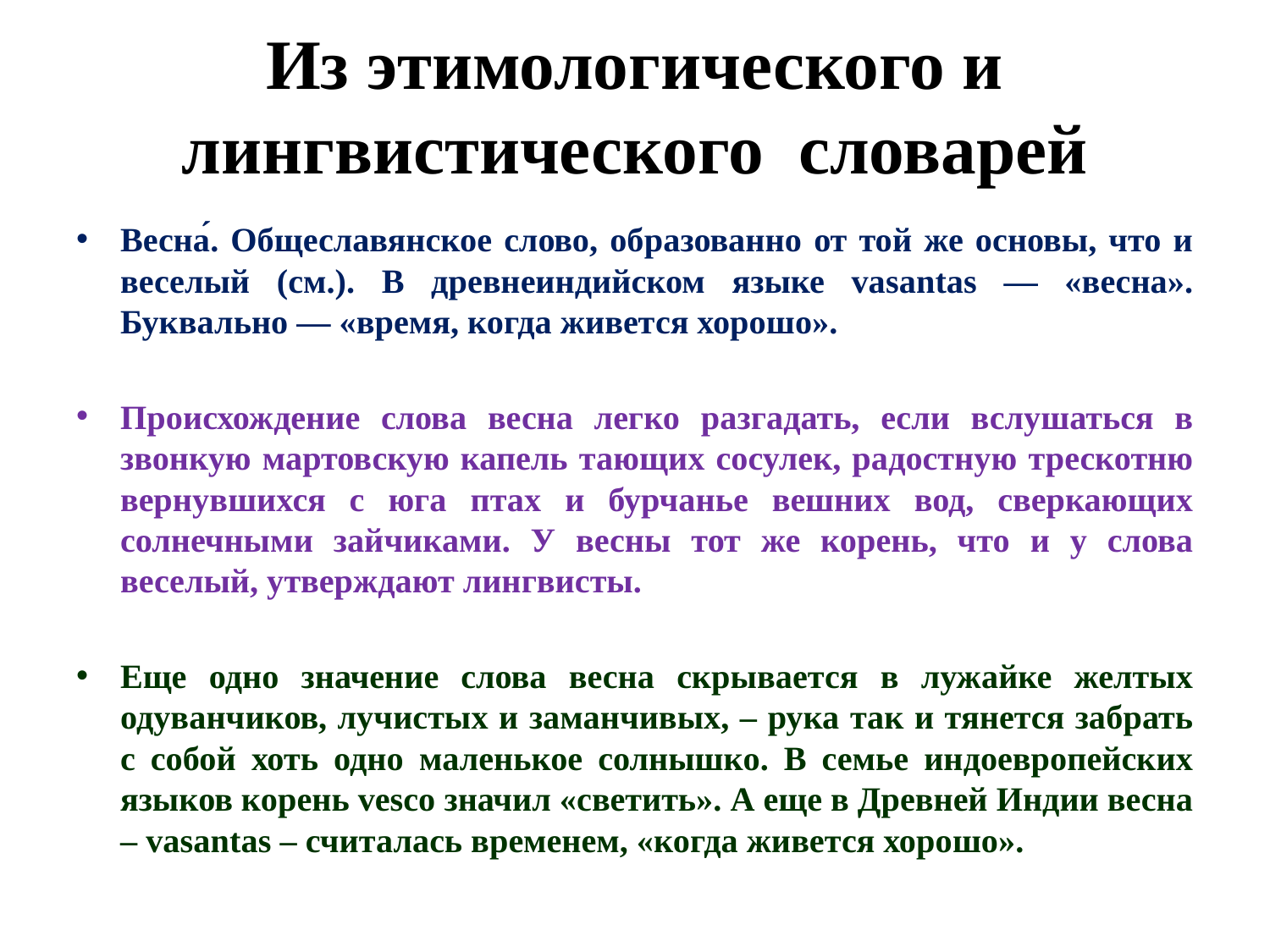

# Из этимологического и лингвистического  словарей
Весна́. Общеславянское слово, образованно от той же основы, что и веселый (см.). В древнеиндийском языке vasantas — «весна». Буквально — «время, когда живется хорошо».

Происхождение слова весна легко разгадать, если вслушаться в звонкую мартовскую капель тающих сосулек, радостную трескотню вернувшихся с юга птах и бурчанье вешних вод, сверкающих солнечными зайчиками. У весны тот же корень, что и у слова веселый, утверждают лингвисты.

Еще одно значение слова весна скрывается в лужайке желтых одуванчиков, лучистых и заманчивых, – рука так и тянется забрать с собой хоть одно маленькое солнышко. В семье индоевропейских языков корень vesco значил «светить». А еще в Древней Индии весна – vasantas – считалась временем, «когда живется хорошо».